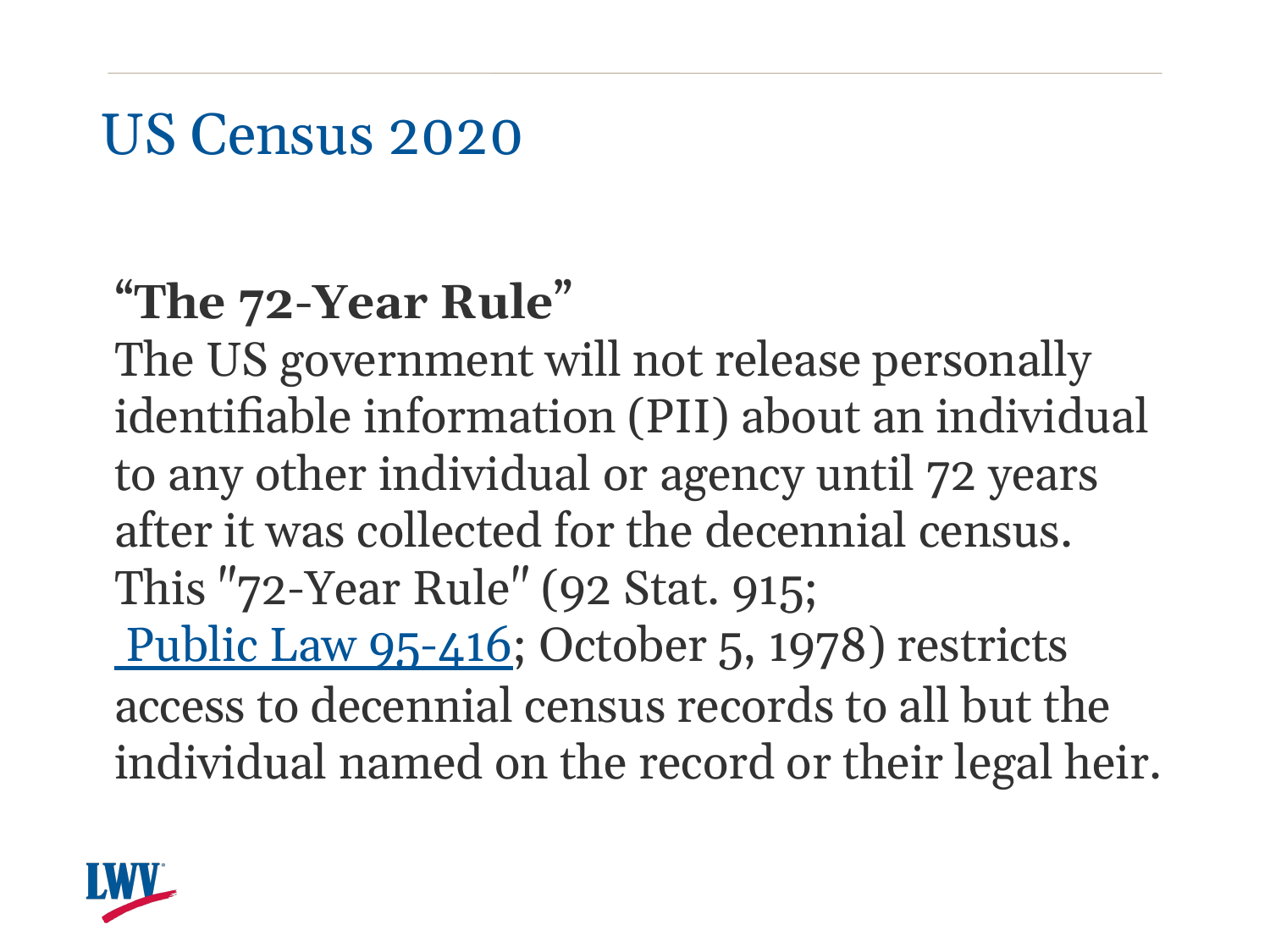

# US Census 2020
“The 72-Year Rule”
The US government will not release personally identifiable information (PII) about an individual to any other individual or agency until 72 years after it was collected for the decennial census.
This "72-Year Rule" (92 Stat. 915; Public Law 95-416; October 5, 1978) restricts access to decennial census records to all but the individual named on the record or their legal heir.